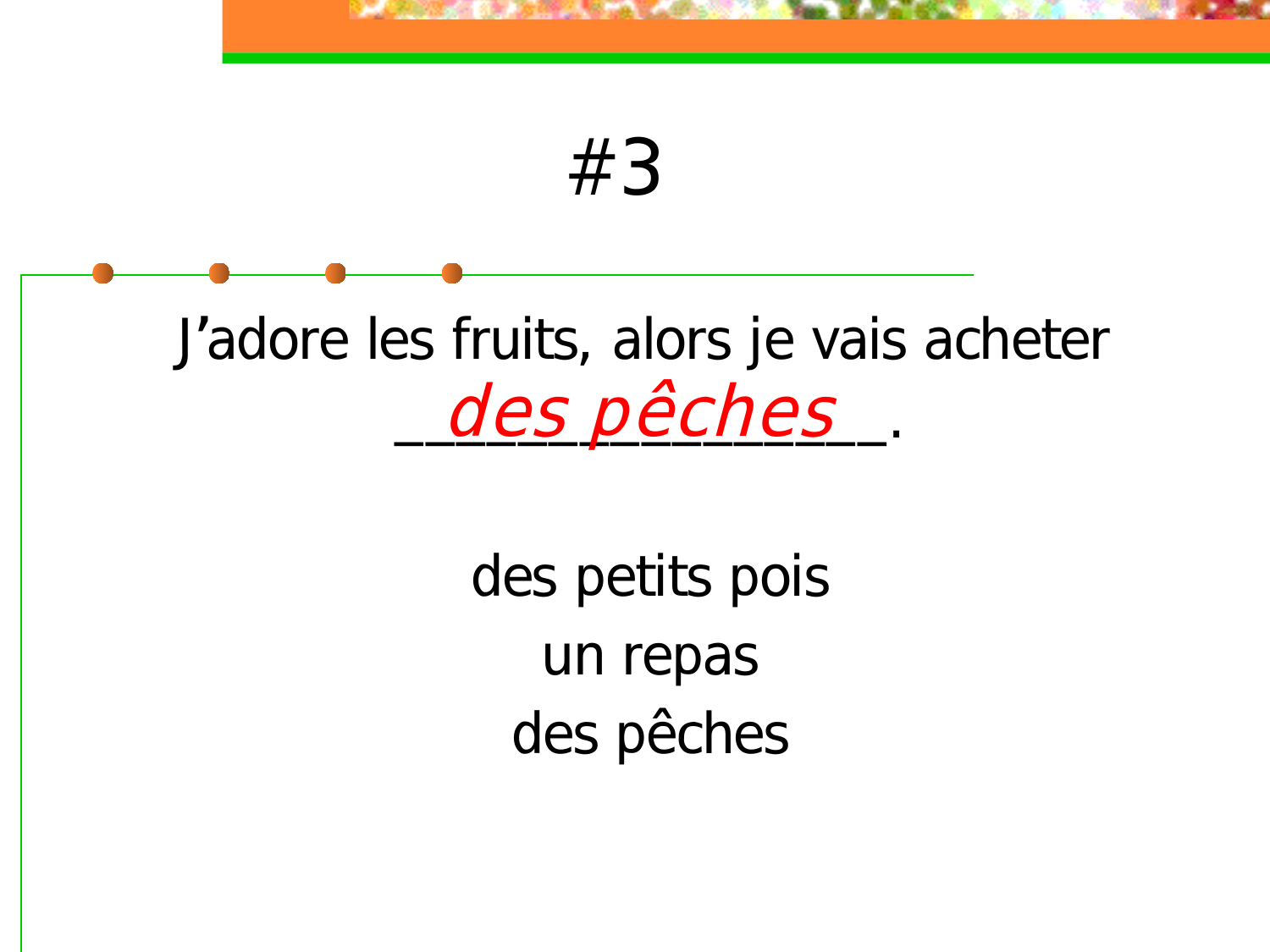

# #3
J’adore les fruits, alors je vais acheter
________________.

des petits pois
un repas
des pêches
des pêches